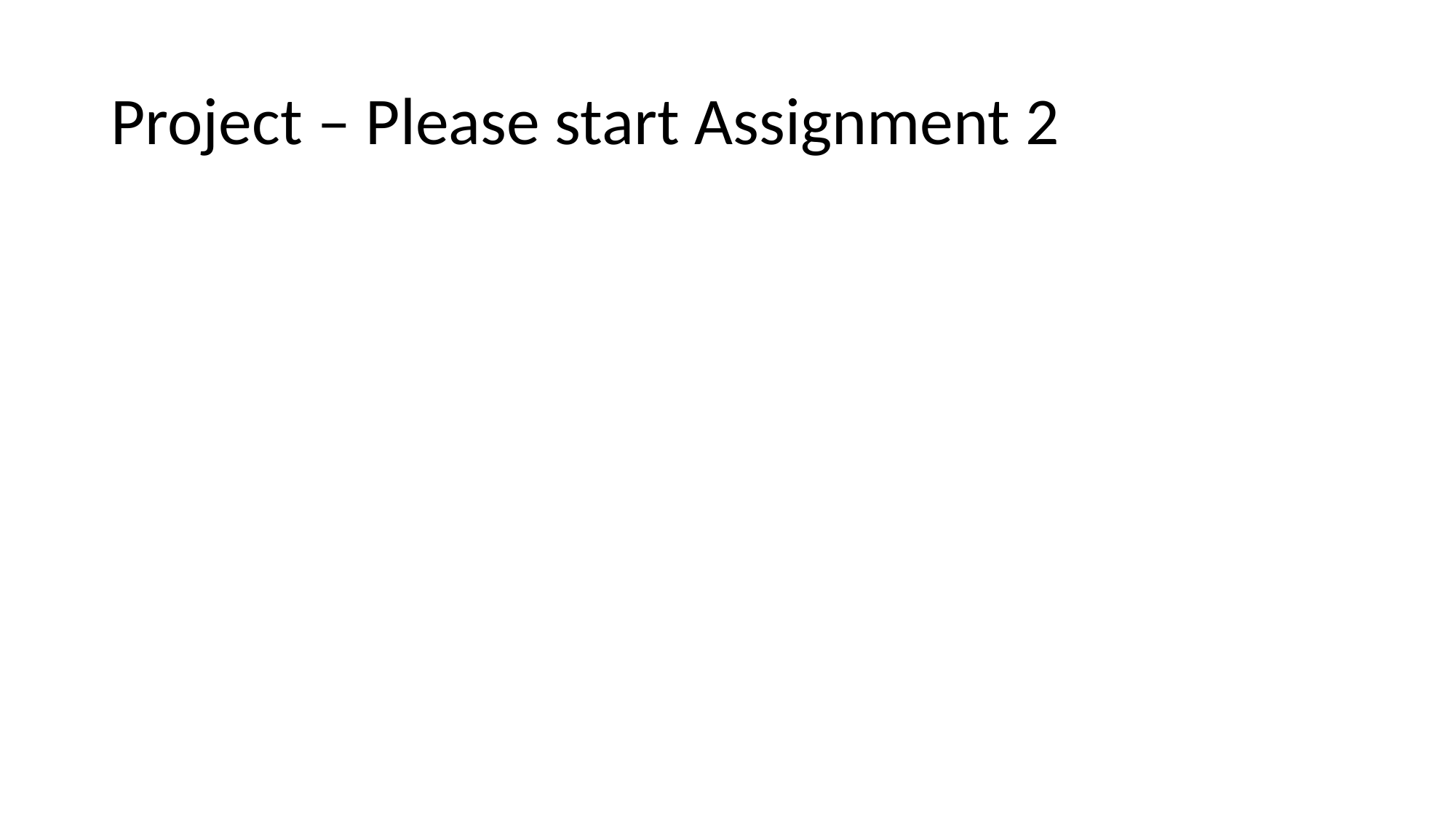

# Project – Please start Assignment 2